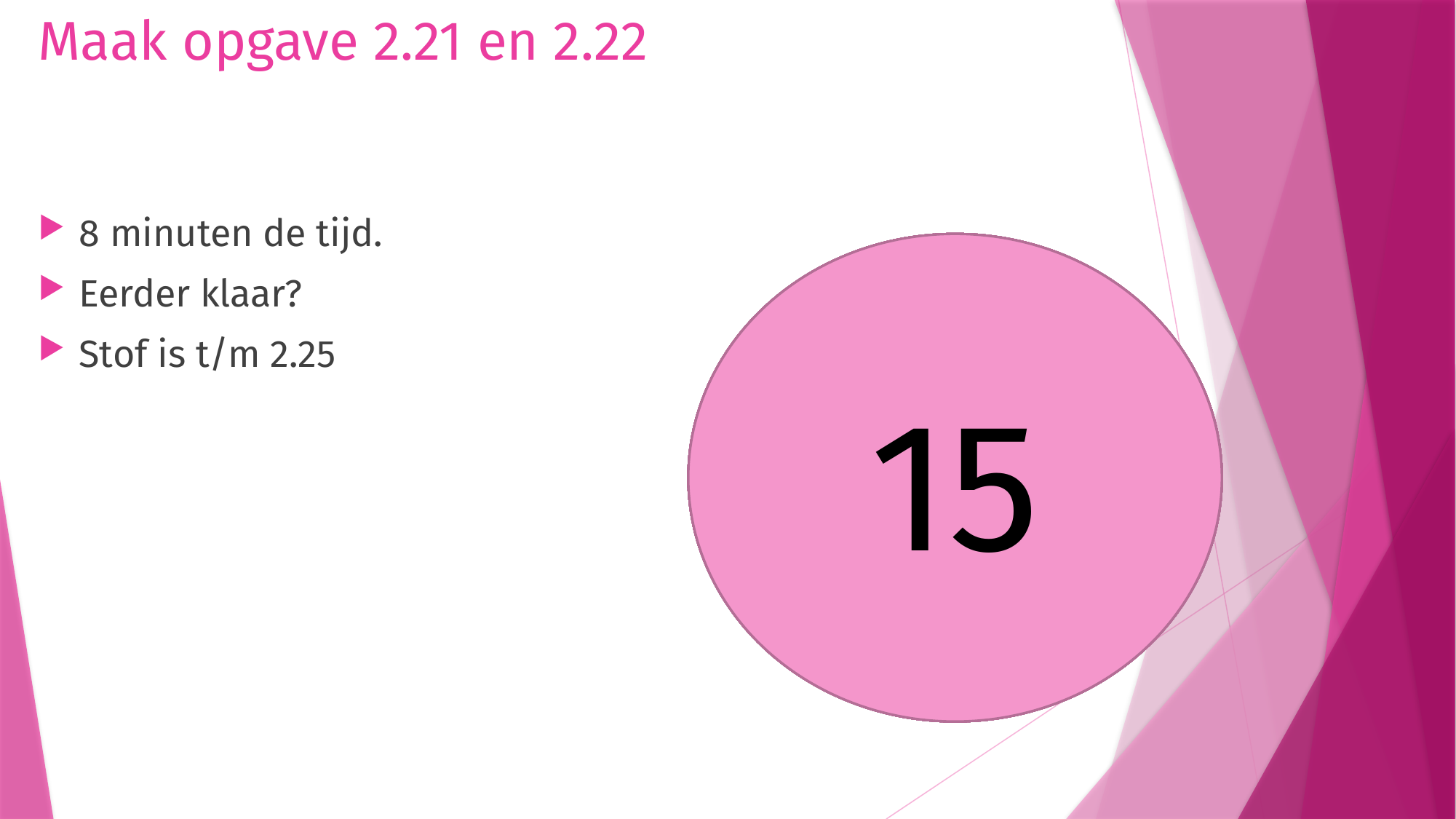

# Maak opgave 2.21 en 2.22
8 minuten de tijd.
Eerder klaar?
Stof is t/m 2.25

15
14
13
12
11
10
8
9
5
6
7
4
3
1
2